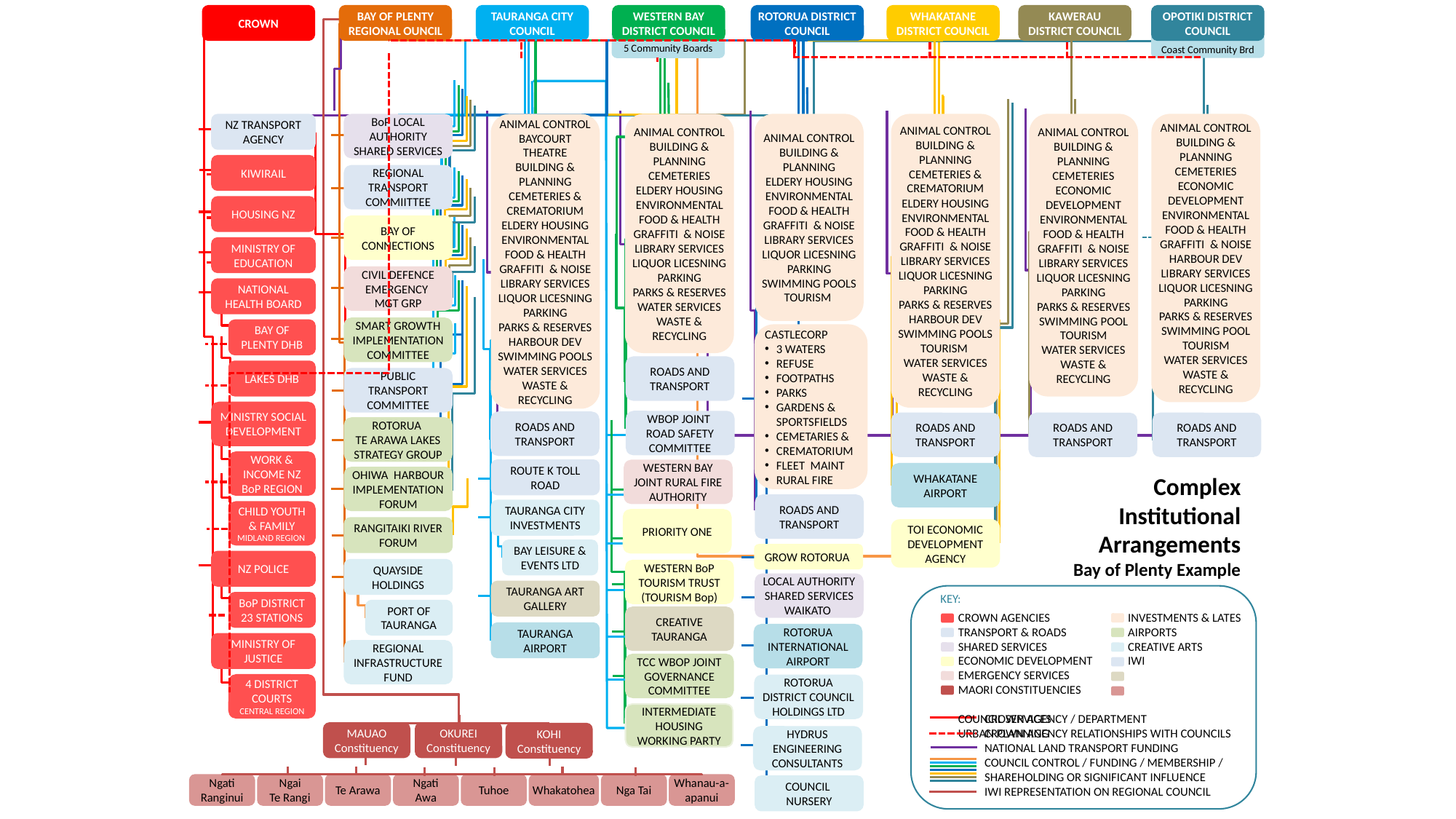

BAY OF PLENTY
REGIONAL OUNCIL
TAURANGA CITY COUNCIL
WESTERN BAY DISTRICT COUNCIL
ROTORUA DISTRICT COUNCIL
WHAKATANE DISTRICT COUNCIL
KAWERAU DISTRICT COUNCIL
OPOTIKI DISTRICT COUNCIL
5 Community Boards
Coast Community Brd
CROWN
NZ TRANSPORT AGENCY
KIWIRAIL
HOUSING NZ
MINISTRY OF EDUCATION
NATIONAL HEALTH BOARD
BAY OF PLENTY DHB
LAKES DHB
MINISTRY SOCIAL DEVELOPMENT
WORK & INCOME NZ
BoP REGION
CHILD YOUTH & FAMILY MIDLAND REGION
NZ POLICE
BoP DISTRICT
23 STATIONS
MINISTRY OF JUSTICE
4 DISTRICT COURTS
CENTRAL REGION

BoP LOCAL AUTHORITY SHARED SERVICES
LOCAL AUTHORITY
SHARED SERVICES WAIKATO
ANIMAL CONTROL
BUILDING & PLANNING
CEMETERIES
ECONOMIC DEVELOPMENT
ENVIRONMENTAL FOOD & HEALTH
GRAFFITI  & NOISE
LIBRARY SERVICES
LIQUOR LICESNING
PARKING
PARKS & RESERVES
SWIMMING POOL
TOURISM
WATER SERVICES
WASTE & RECYCLING

ANIMAL CONTROL
BAYCOURT THEATRE
BUILDING & PLANNING
CEMETERIES & CREMATORIUM
ELDERY HOUSING
ENVIRONMENTAL FOOD & HEALTH
GRAFFITI  & NOISE
LIBRARY SERVICES
LIQUOR LICESNING
PARKING
PARKS & RESERVES
HARBOUR DEV
SWIMMING POOLS
WATER SERVICES
WASTE & RECYCLING

ANIMAL CONTROL
BUILDING & PLANNING
CEMETERIES
ELDERY HOUSING
ENVIRONMENTAL FOOD & HEALTH
GRAFFITI  & NOISE
LIBRARY SERVICES
LIQUOR LICESNING
PARKING
PARKS & RESERVES
WATER SERVICES
WASTE & RECYCLING
ANIMAL CONTROL
BUILDING & PLANNING
ELDERY HOUSING
ENVIRONMENTAL FOOD & HEALTH
GRAFFITI  & NOISE
LIBRARY SERVICES
LIQUOR LICESNING
PARKING
SWIMMING POOLS
TOURISM
ANIMAL CONTROL
BUILDING & PLANNING
CEMETERIES & CREMATORIUM
ELDERY HOUSING
ENVIRONMENTAL FOOD & HEALTH
GRAFFITI  & NOISE
LIBRARY SERVICES
LIQUOR LICESNING
PARKING
PARKS & RESERVES
HARBOUR DEV
SWIMMING POOLS
TOURISM
WATER SERVICES
WASTE & RECYCLING
ANIMAL CONTROL
BUILDING & PLANNING
CEMETERIES
ECONOMIC DEVELOPMENT
ENVIRONMENTAL FOOD & HEALTH
GRAFFITI  & NOISE
HARBOUR DEV
LIBRARY SERVICES
LIQUOR LICESNING
PARKING
PARKS & RESERVES
SWIMMING POOL
TOURISM
WATER SERVICES
WASTE & RECYCLING
REGIONAL TRANSPORT COMMIITTEE
ROADS AND TRANSPORT
PUBLIC TRANSPORT COMMITTEE
ROADS AND TRANSPORT
ROADS AND TRANSPORT
ROADS AND TRANSPORT
ROADS AND TRANSPORT
ROUTE K TOLL ROAD
ROADS AND TRANSPORT
WBOP JOINT
ROAD SAFETY COMMITTEE
BAY OF CONNECTIONS
PRIORITY ONE
TOI ECONOMIC DEVELOPMENT AGENCY
GROW ROTORUA
WESTERN BoP TOURISM TRUST
(TOURISM Bop)
CIVIL DEFENCE EMERGENCY
MGT GRP
WESTERN BAY JOINT RURAL FIRE AUTHORITY
SMART GROWTH IMPLEMENTATION COMMITTEE
ROTORUA
TE ARAWA LAKES STRATEGY GROUP
OHIWA  HARBOUR IMPLEMENTATION FORUM
RANGITAIKI RIVER FORUM
TCC WBOP JOINT GOVERNANCE COMMITTEE
INTERMEDIATE HOUSING WORKING PARTY

CASTLECORP
3 WATERS
REFUSE
FOOTPATHS
PARKS
GARDENS & SPORTSFIELDS
CEMETARIES &
CREMATORIUM
FLEET  MAINT
RURAL FIRE

WHAKATANE AIRPORT
TAURANGA AIRPORT
ROTORUA INTERNATIONAL AIRPORT
Complex Institutional Arrangements
Bay of Plenty Example
TAURANGA CITY INVESTMENTS
BAY LEISURE & EVENTS LTD
QUAYSIDE HOLDINGS
PORT OF TAURANGA
REGIONAL INFRASTRUCTURE FUND
ROTORUA DISTRICT COUNCIL HOLDINGS LTD
HYDRUS ENGINEERING CONSULTANTS
COUNCIL
NURSERY
TAURANGA ART GALLERY
CREATIVE TAURANGA

KEY:
CROWN AGENCIES
TRANSPORT & ROADS
SHARED SERVICES
ECONOMIC DEVELOPMENT
EMERGENCY SERVICES
MAORI CONSTITUENCIES

COUNCIL SERVICES
URBAN PLANNING
INVESTMENTS & LATES
AIRPORTS
CREATIVE ARTS
IWI

CROWN AGENCY / DEPARTMENT
CROWN AGENCY RELATIONSHIPS WITH COUNCILS
NATIONAL LAND TRANSPORT FUNDING
COUNCIL CONTROL / FUNDING / MEMBERSHIP /
SHAREHOLDING OR SIGNIFICANT INFLUENCE
IWI REPRESENTATION ON REGIONAL COUNCIL

MAUAO
Constituency
OKUREI
Constituency
KOHI
Constituency

Ngai
Te Rangi
Te Arawa
Ngati
Awa
Tuhoe
Whakatohea
Nga Tai
Whanau-a-apanui
Ngati
Ranginui